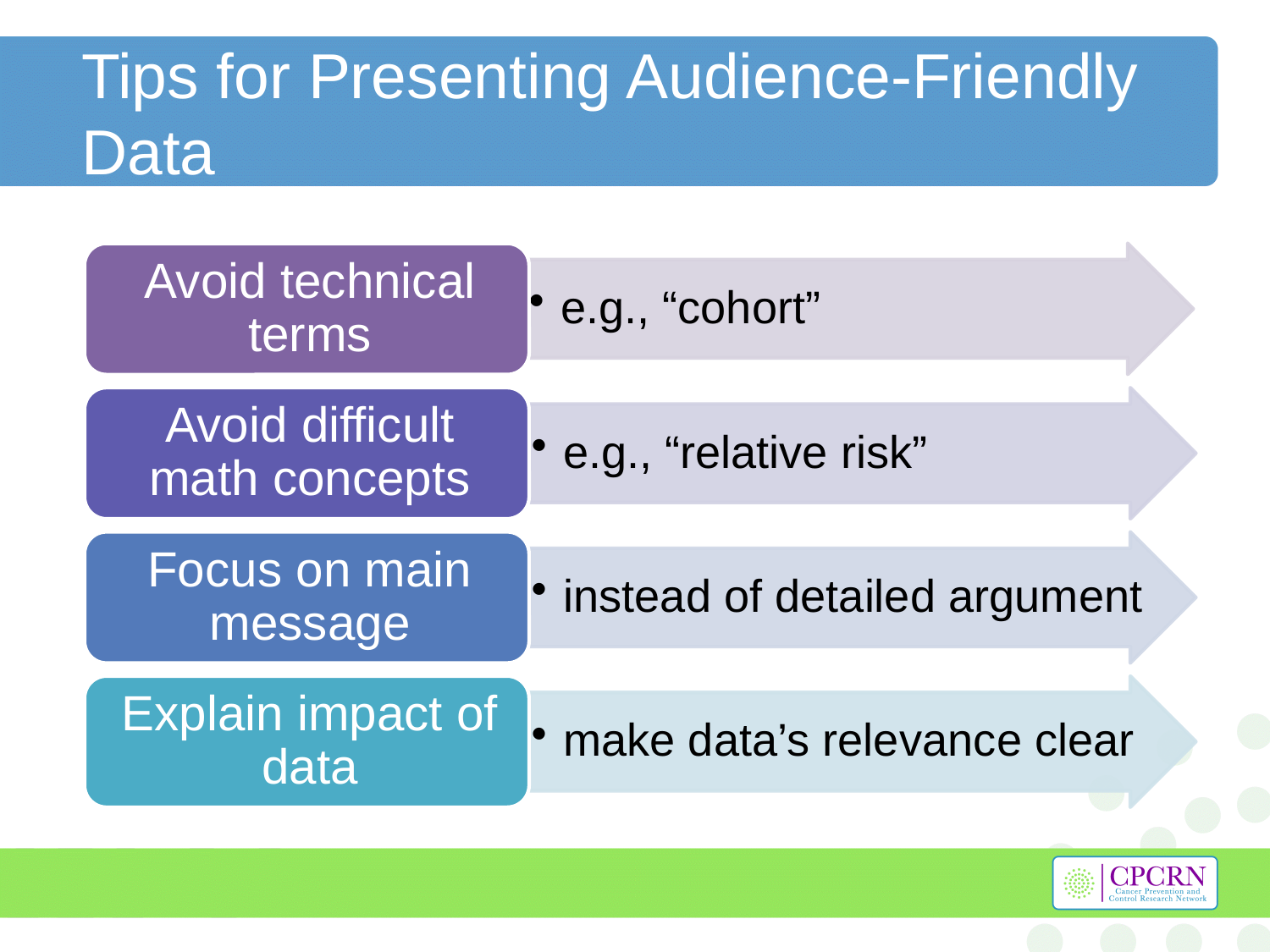

# Tips for Presenting Audience-Friendly Data
e.g., “cohort”
Avoid technical terms
e.g., “relative risk”
Avoid difficult math concepts
instead of detailed argument
Focus on main message
make data’s relevance clear
Explain impact of data